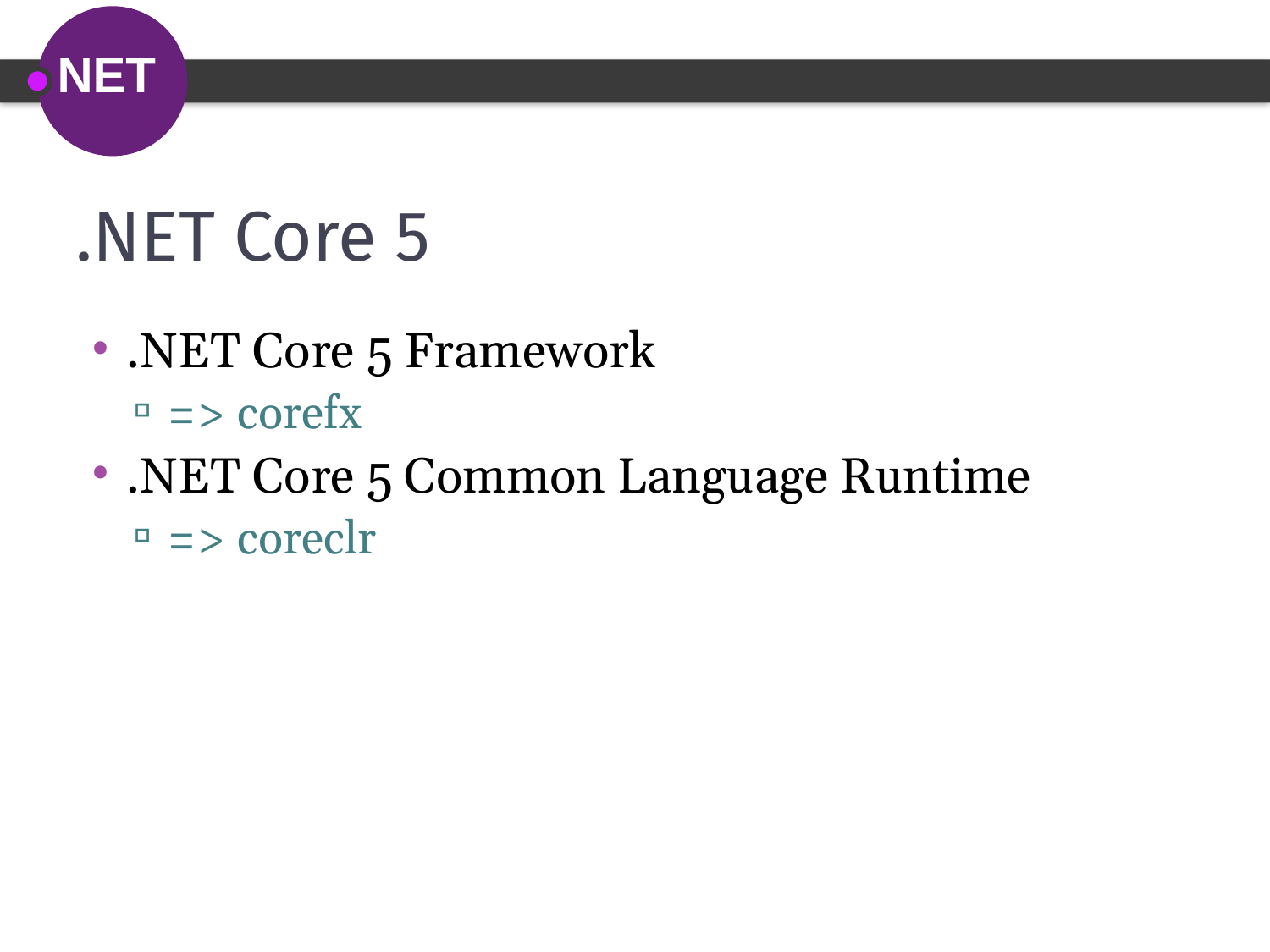

# .NET Core 5
.NET Core 5 Framework
=> corefx
.NET Core 5 Common Language Runtime
=> coreclr